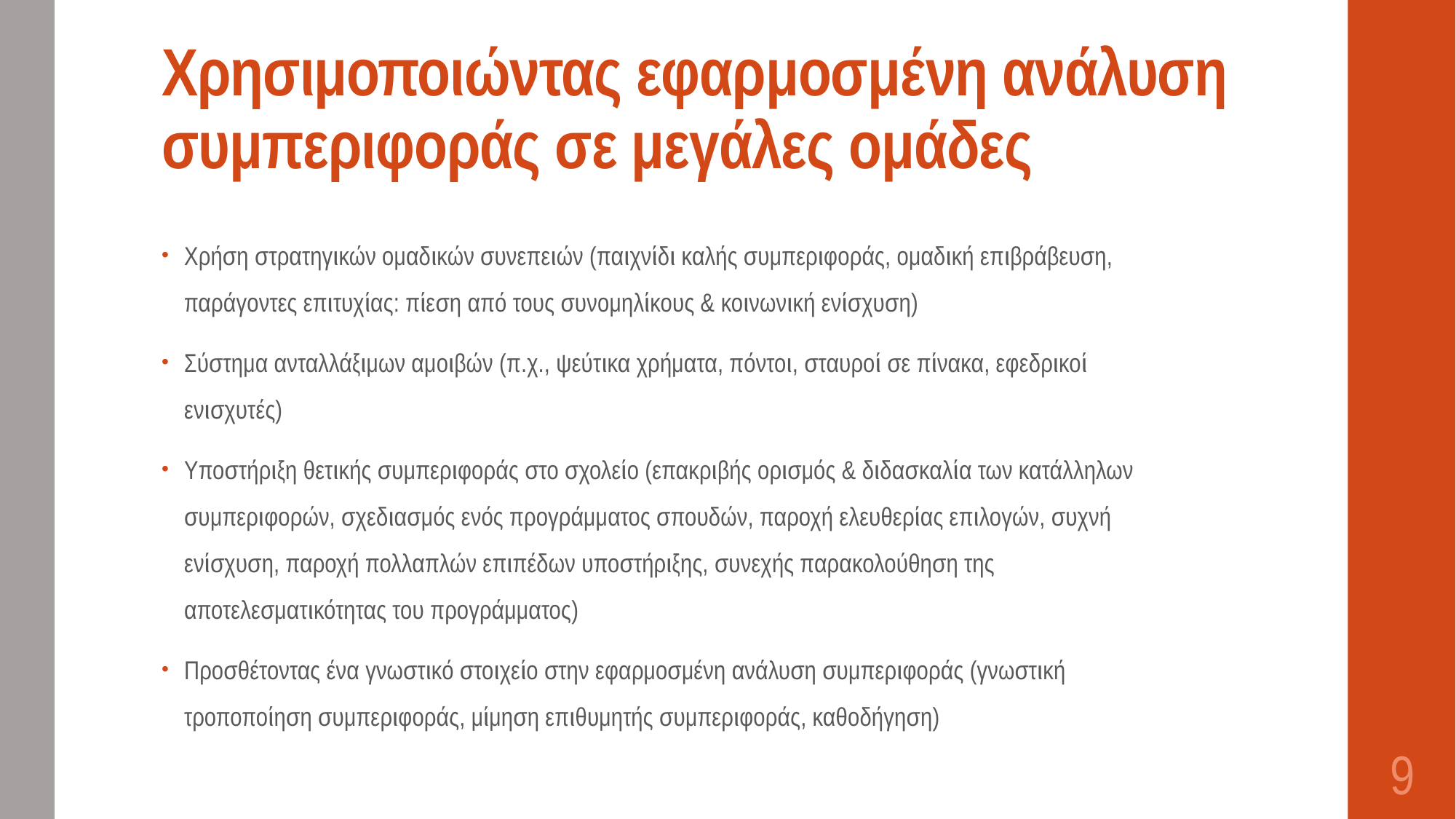

# Χρησιμοποιώντας εφαρμοσμένη ανάλυση συμπεριφοράς σε μεγάλες ομάδες
Χρήση στρατηγικών ομαδικών συνεπειών (παιχνίδι καλής συμπεριφοράς, ομαδική επιβράβευση, παράγοντες επιτυχίας: πίεση από τους συνομηλίκους & κοινωνική ενίσχυση)
Σύστημα ανταλλάξιμων αμοιβών (π.χ., ψεύτικα χρήματα, πόντοι, σταυροί σε πίνακα, εφεδρικοί ενισχυτές)
Υποστήριξη θετικής συμπεριφοράς στο σχολείο (επακριβής ορισμός & διδασκαλία των κατάλληλων συμπεριφορών, σχεδιασμός ενός προγράμματος σπουδών, παροχή ελευθερίας επιλογών, συχνή ενίσχυση, παροχή πολλαπλών επιπέδων υποστήριξης, συνεχής παρακολούθηση της αποτελεσματικότητας του προγράμματος)
Προσθέτοντας ένα γνωστικό στοιχείο στην εφαρμοσμένη ανάλυση συμπεριφοράς (γνωστική τροποποίηση συμπεριφοράς, μίμηση επιθυμητής συμπεριφοράς, καθοδήγηση)
9